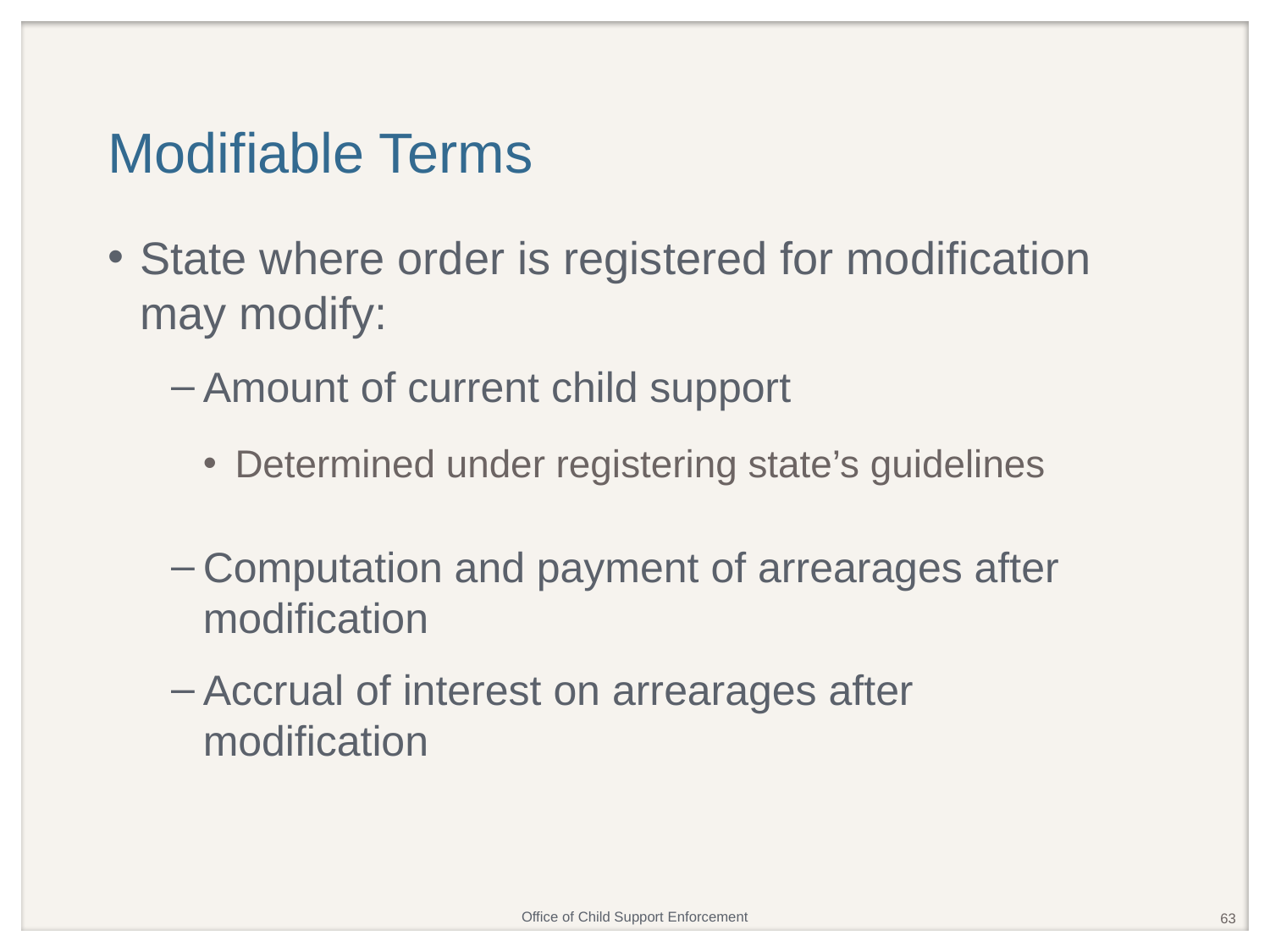

# Modifiable Terms
State where order is registered for modification may modify:
Amount of current child support
Determined under registering state’s guidelines

Computation and payment of arrearages after modification
Accrual of interest on arrearages after modification

63